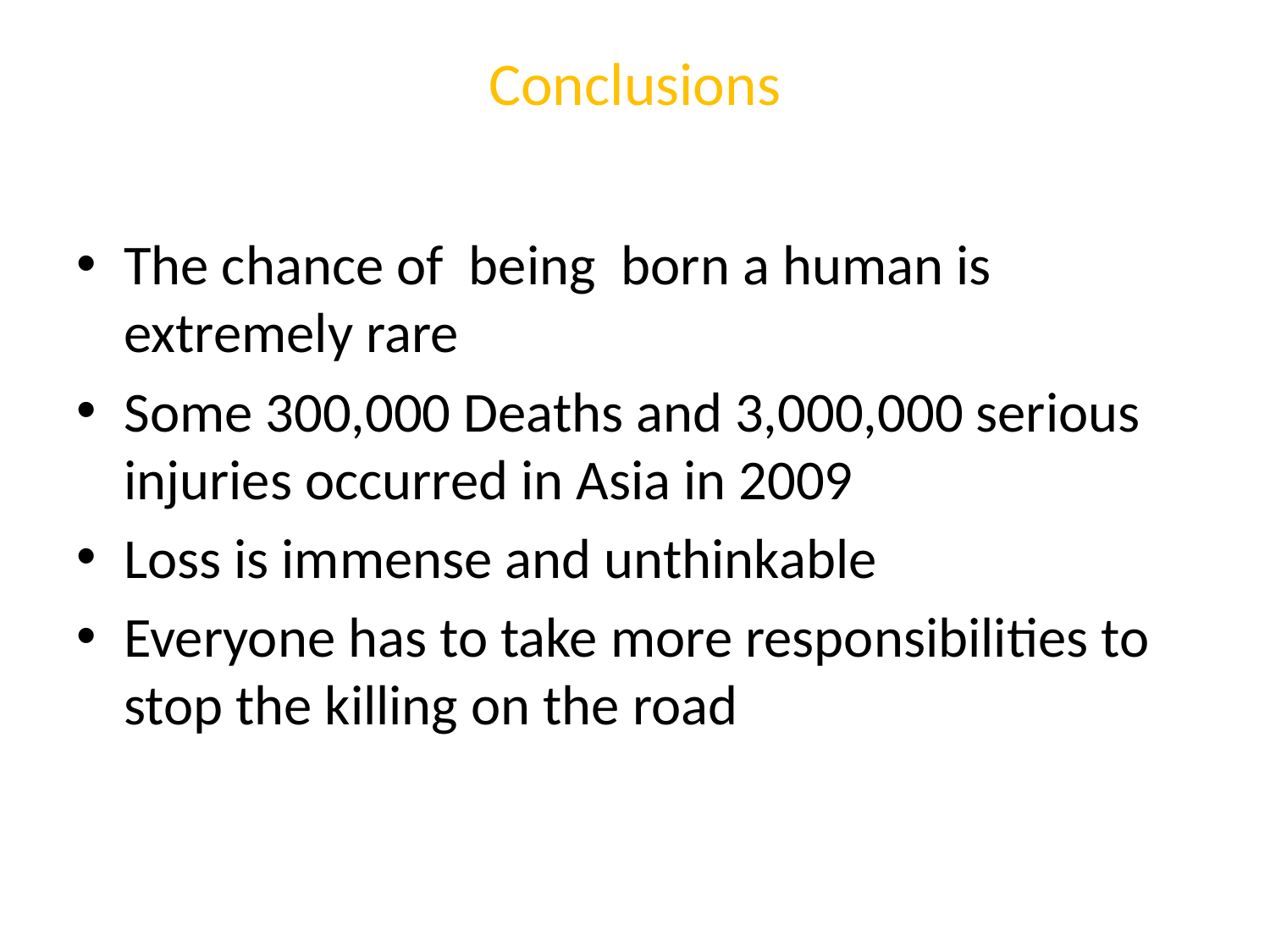

# Conclusions
The chance of  being  born a human is extremely rare
Some 300,000 Deaths and 3,000,000 serious injuries occurred in Asia in 2009
Loss is immense and unthinkable
Everyone has to take more responsibilities to stop the killing on the road